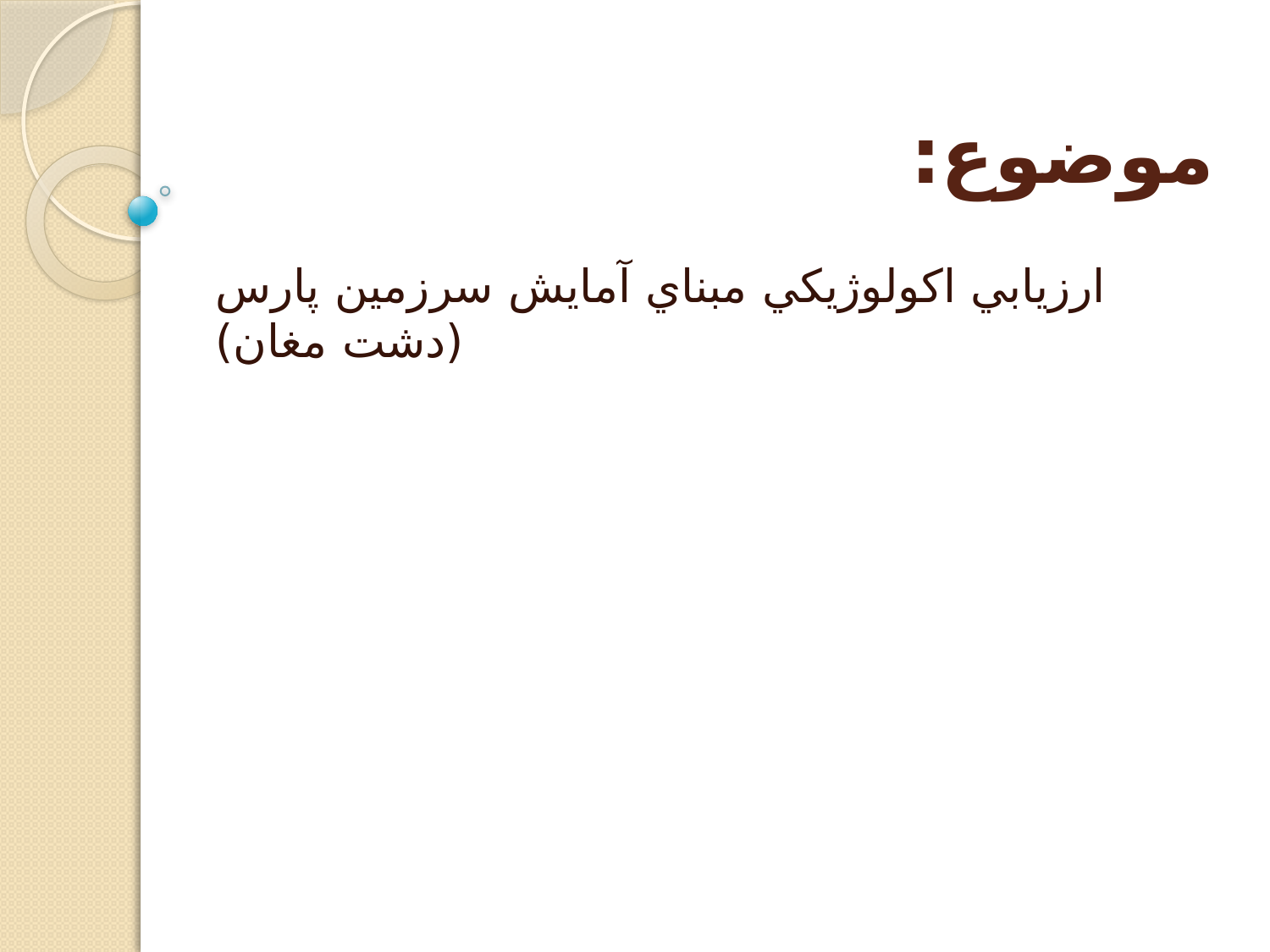

# موضوع:
ارزيابي اكولوژيكي مبناي آمايش سرزمين پارس (دشت مغان)